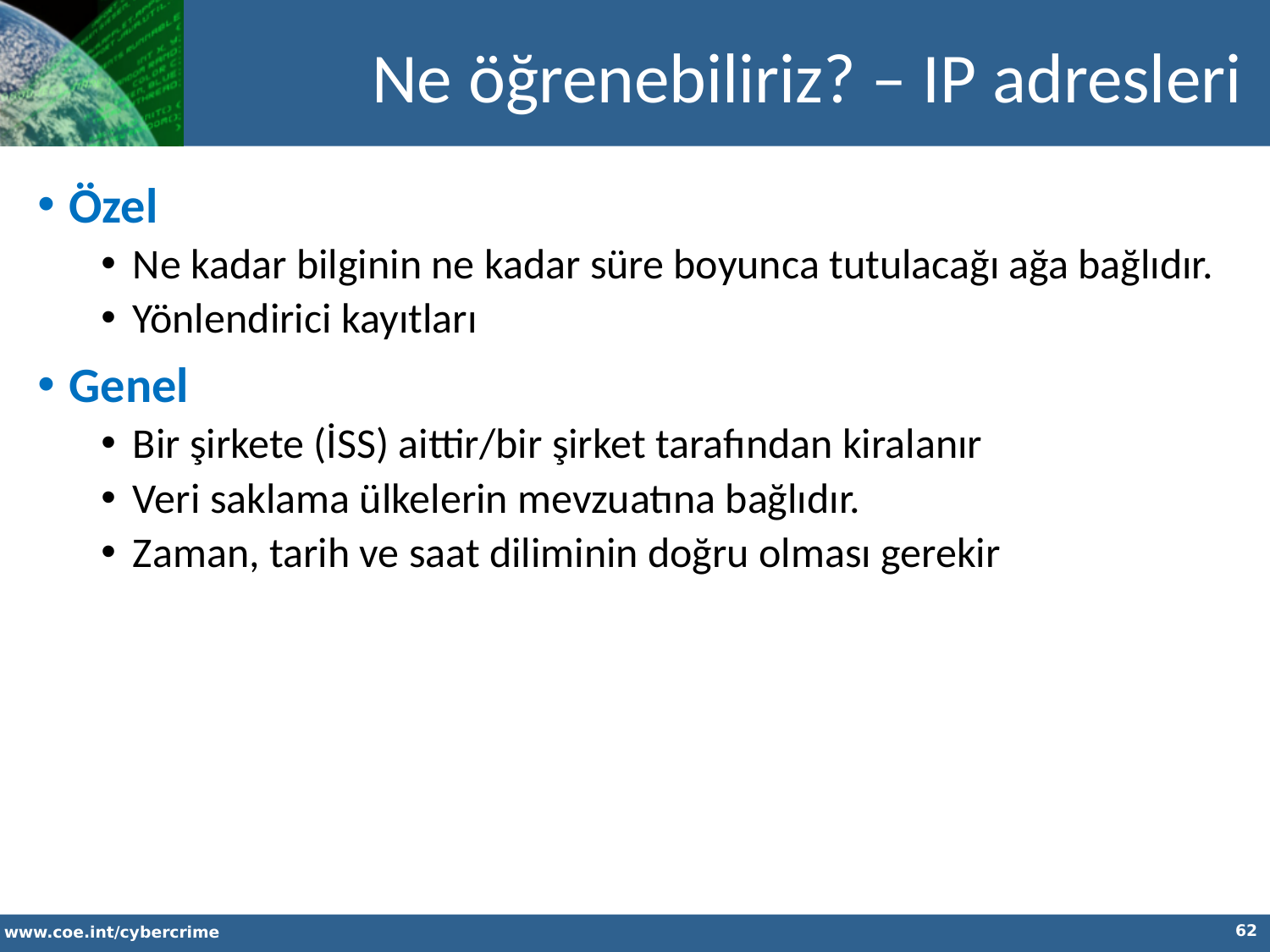

Ne öğrenebiliriz? – IP adresleri
Özel
Ne kadar bilginin ne kadar süre boyunca tutulacağı ağa bağlıdır.
Yönlendirici kayıtları
Genel
Bir şirkete (İSS) aittir/bir şirket tarafından kiralanır
Veri saklama ülkelerin mevzuatına bağlıdır.
Zaman, tarih ve saat diliminin doğru olması gerekir